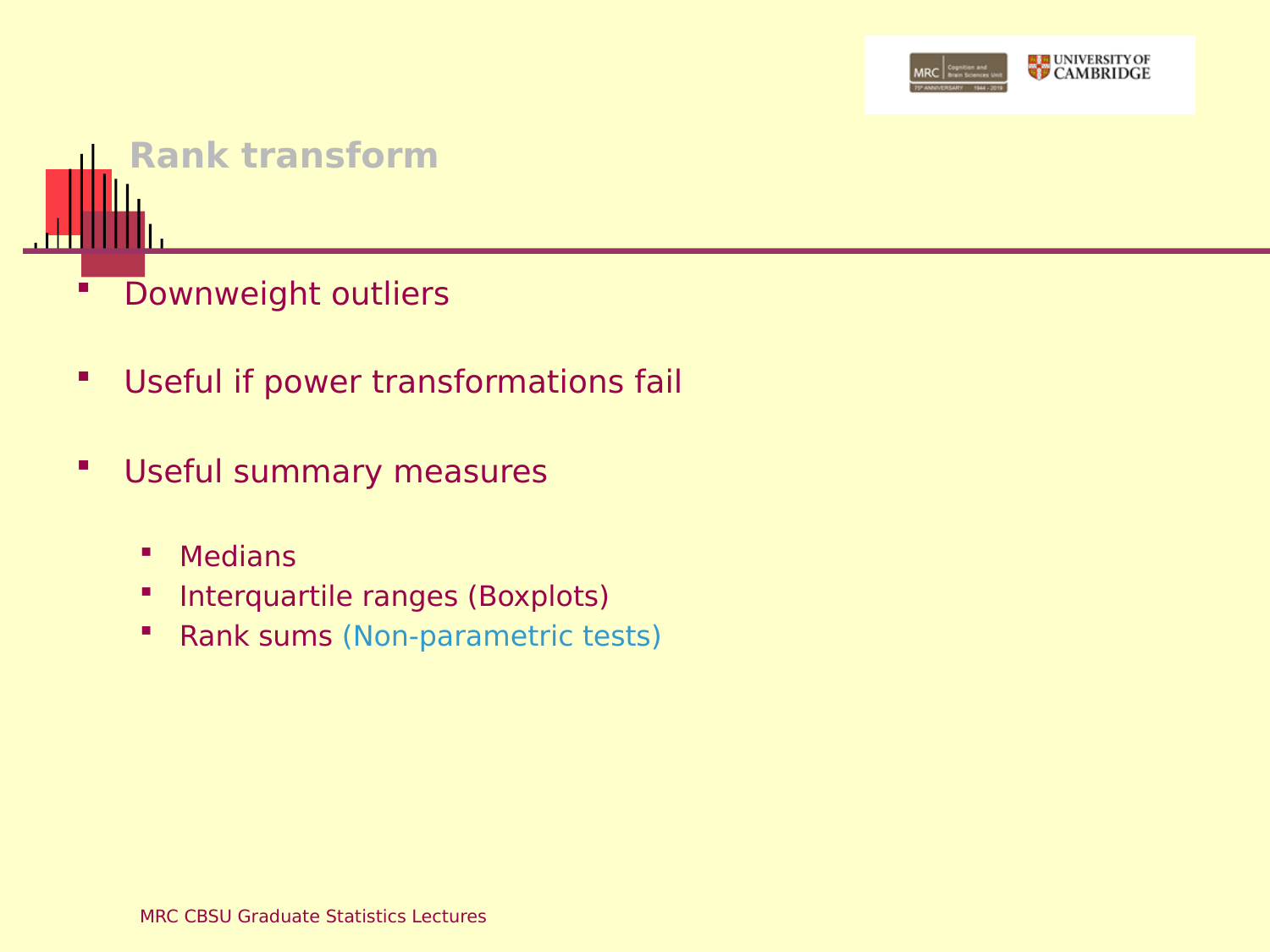

# Rank transform

Downweight outliers

Useful if power transformations fail

Useful summary measures

Medians
Interquartile ranges (Boxplots)
Rank sums (Non-parametric tests)

MRC CBSU Graduate Statistics Lectures